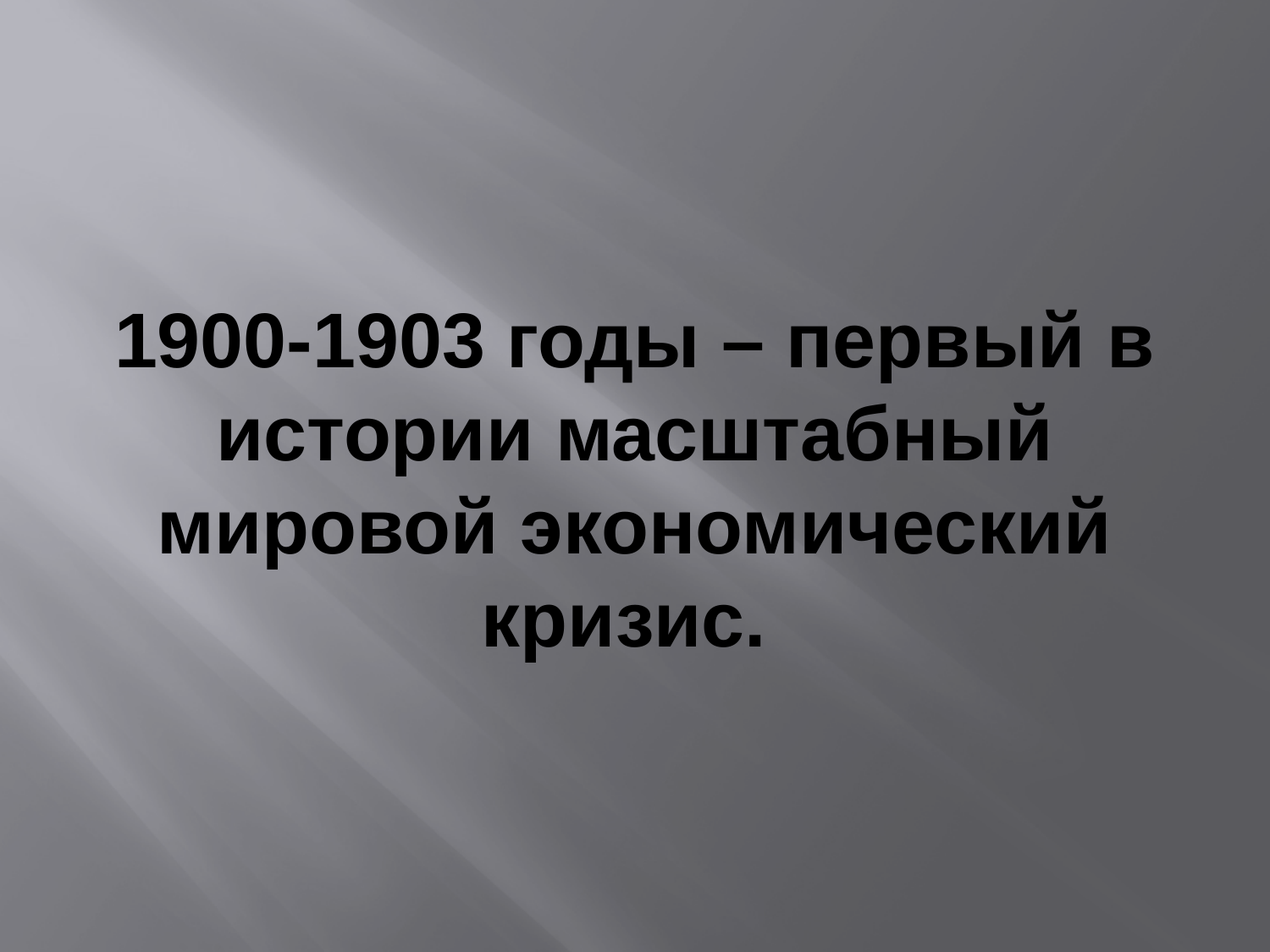

# 1900-1903 годы – первый в истории масштабный мировой экономический кризис.